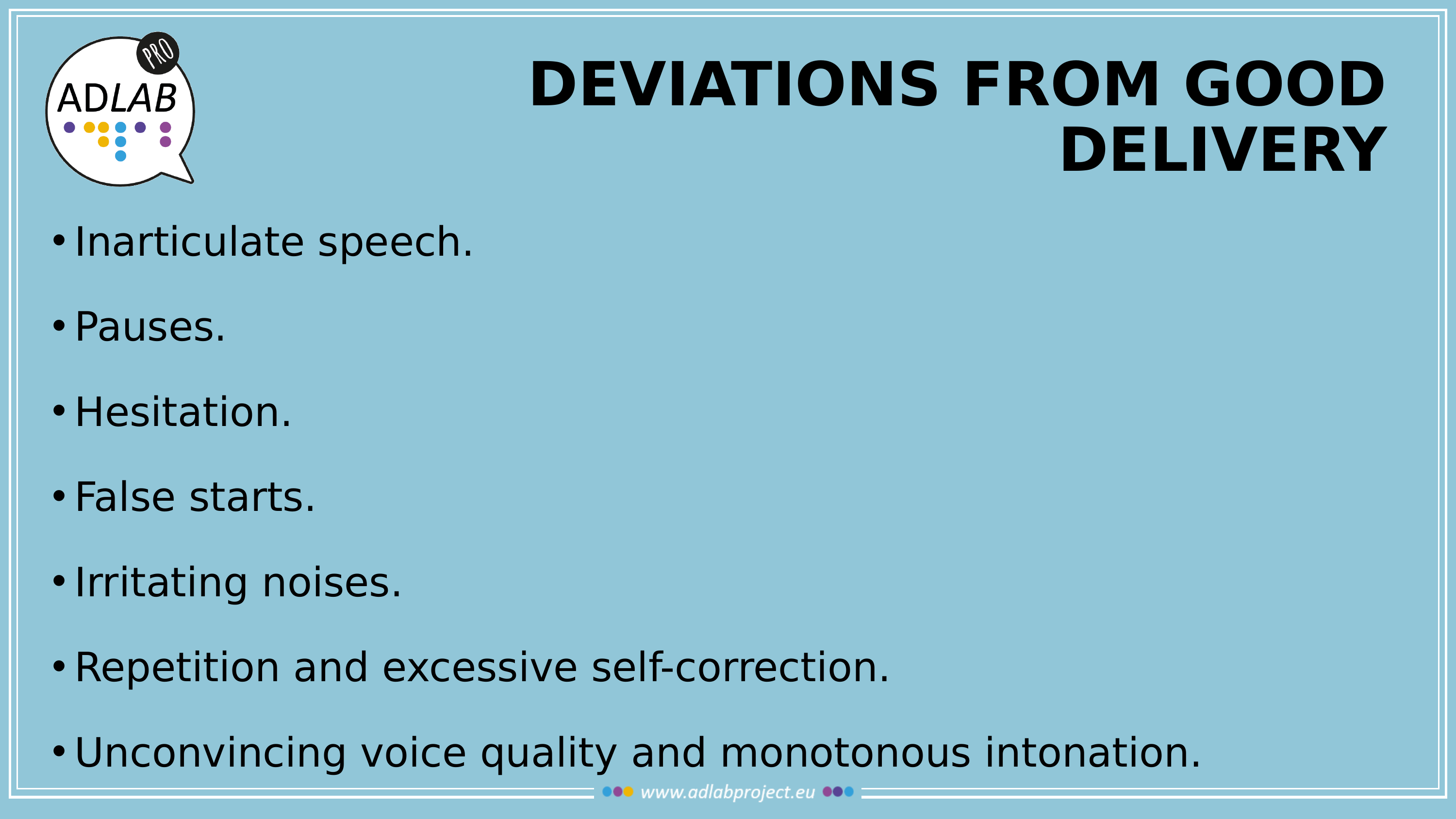

# Deviations from good delivery
Inarticulate speech.
Pauses.
Hesitation.
False starts.
Irritating noises.
Repetition and excessive self-correction.
Unconvincing voice quality and monotonous intonation.